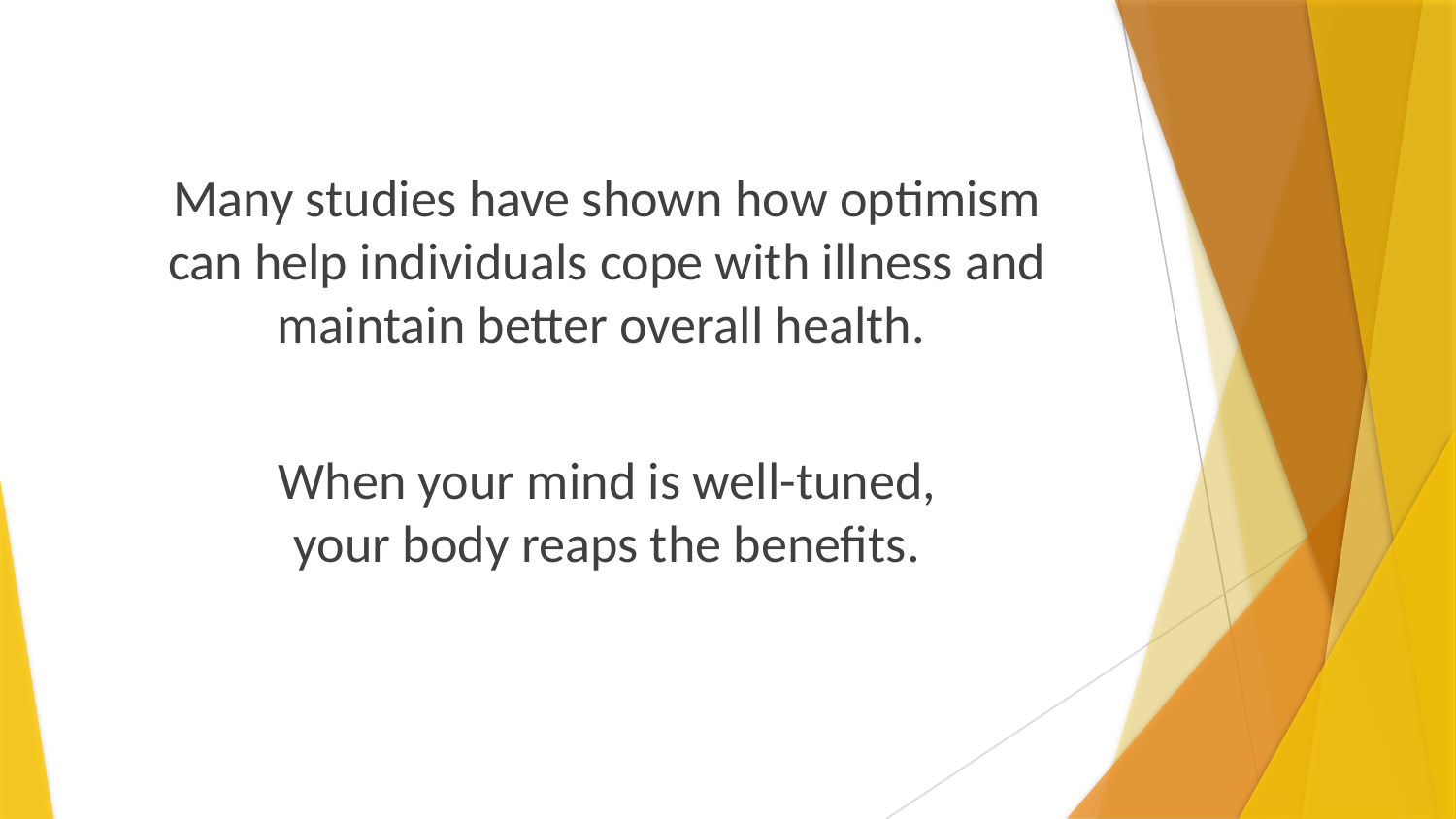

Many studies have shown how optimism
can help individuals cope with illness and
maintain better overall health.

When your mind is well-tuned,
your body reaps the benefits.